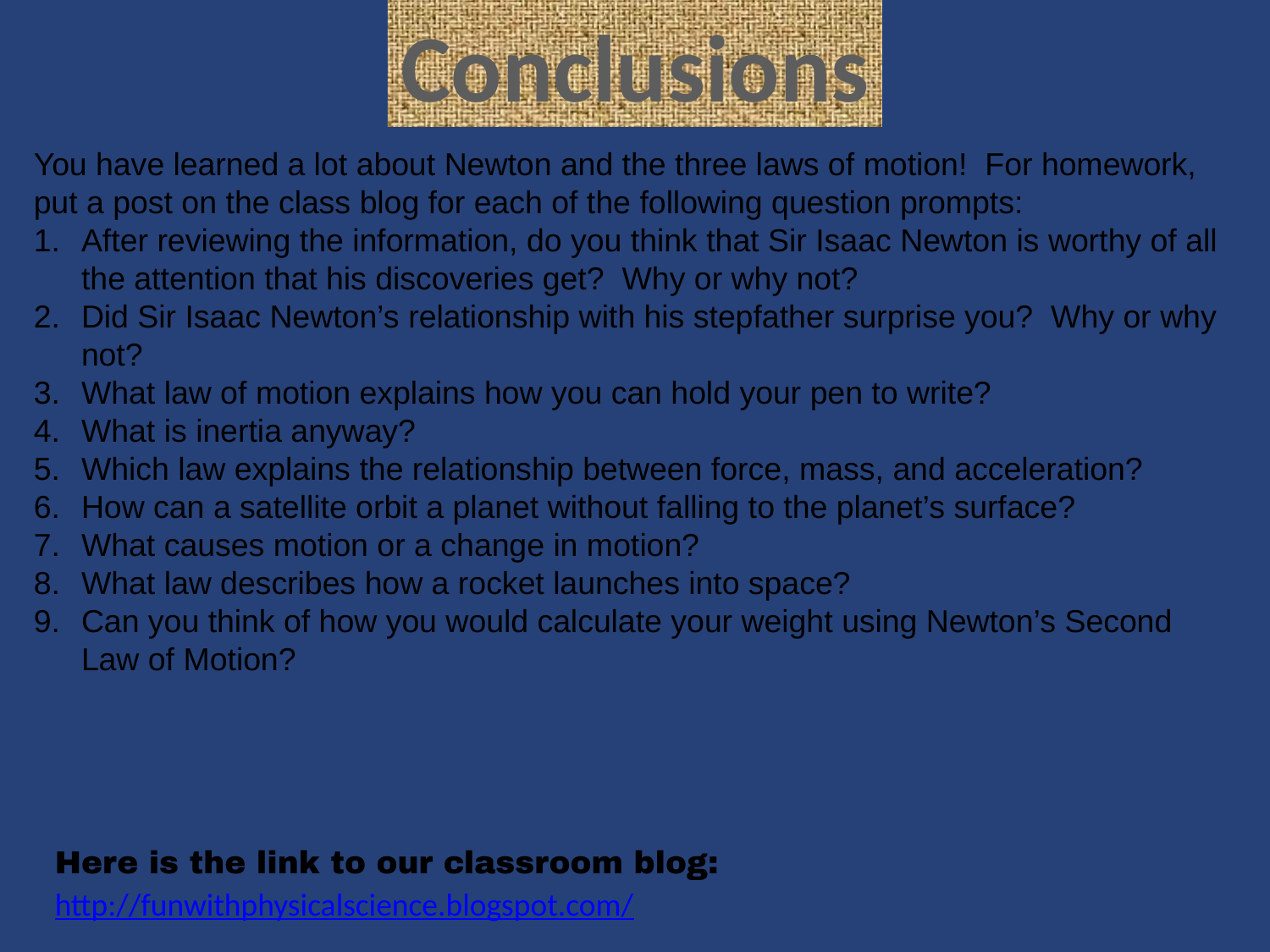

Conclusions
You have learned a lot about Newton and the three laws of motion!  For homework, put a post on the class blog for each of the following question prompts:
After reviewing the information, do you think that Sir Isaac Newton is worthy of all the attention that his discoveries get?  Why or why not?
Did Sir Isaac Newton’s relationship with his stepfather surprise you?  Why or why not?
What law of motion explains how you can hold your pen to write?
What is inertia anyway?
Which law explains the relationship between force, mass, and acceleration?
How can a satellite orbit a planet without falling to the planet’s surface?
What causes motion or a change in motion?
What law describes how a rocket launches into space?
Can you think of how you would calculate your weight using Newton’s Second Law of Motion?
Here is the link to our classroom blog:
http://funwithphysicalscience.blogspot.com/